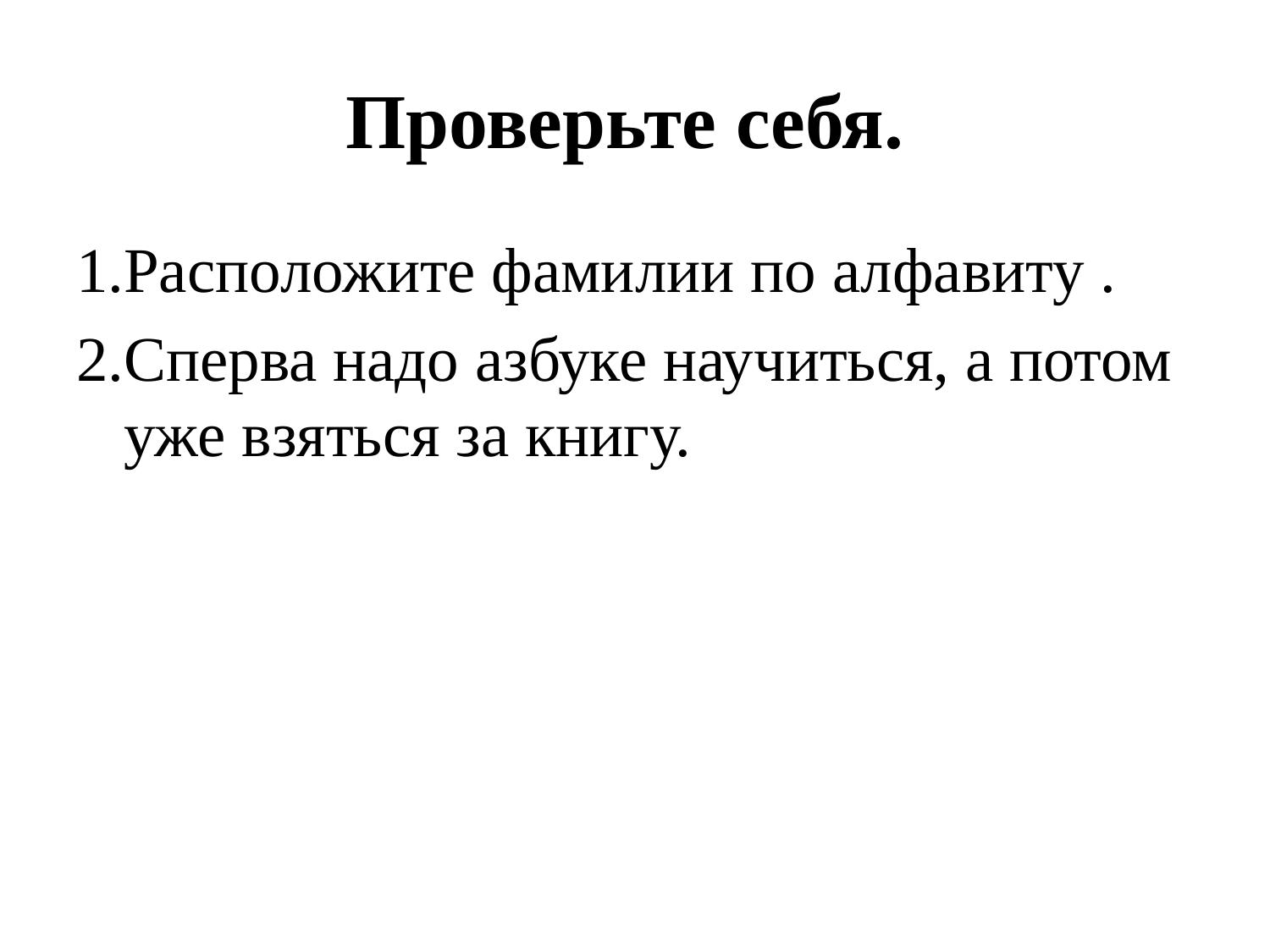

# Проверьте себя.
Расположите фамилии по алфавиту .
Сперва надо азбуке научиться, а потом уже взяться за книгу.